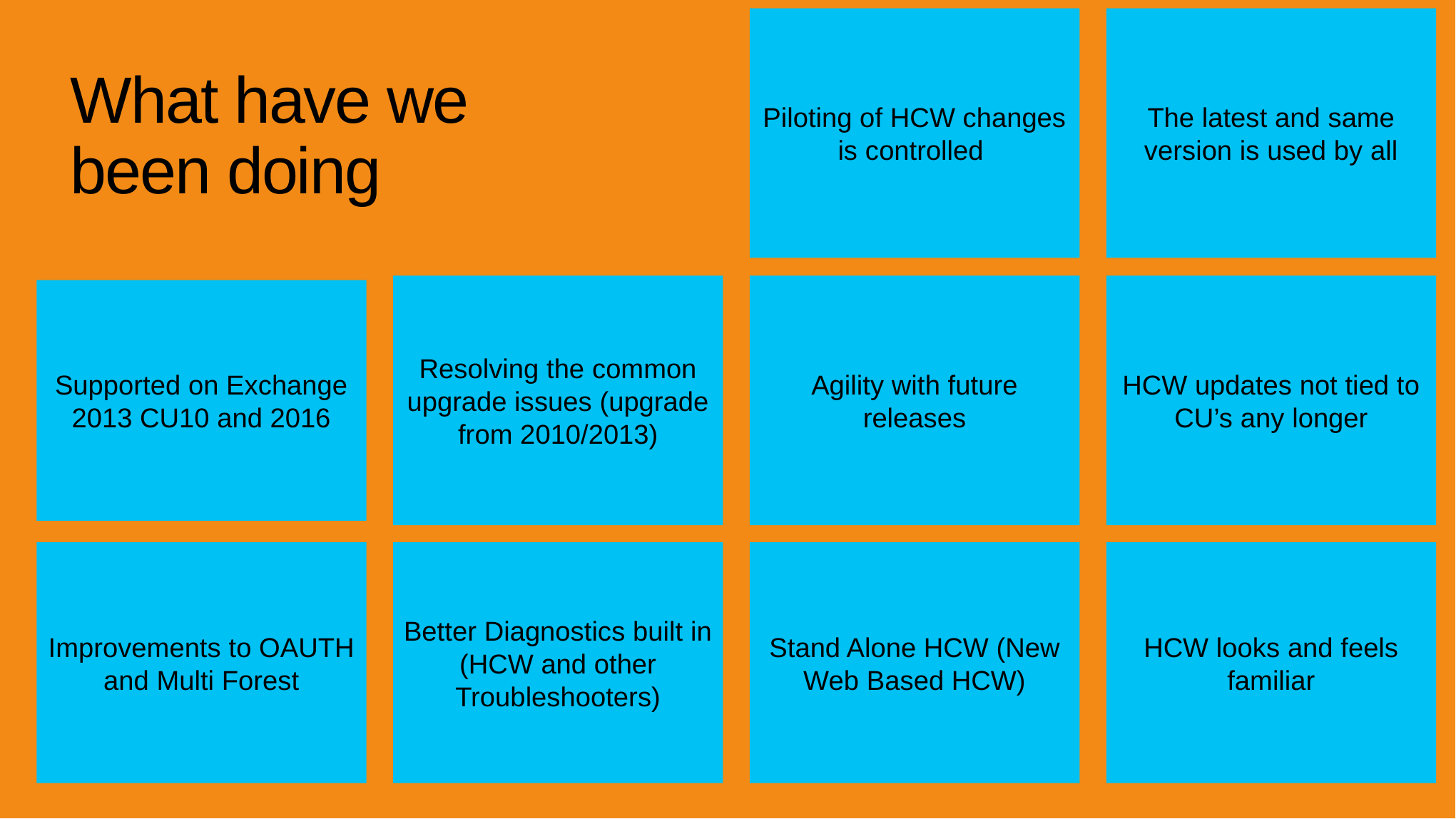

Piloting of HCW changes is controlled
The latest and same version is used by all
# What have we been doing
Resolving the common upgrade issues (upgrade from 2010/2013)
Agility with future releases
HCW updates not tied to CU’s any longer
Supported on Exchange 2013 CU10 and 2016
Improvements to OAUTH and Multi Forest
Better Diagnostics built in (HCW and other Troubleshooters)
Stand Alone HCW (New Web Based HCW)
HCW looks and feels familiar